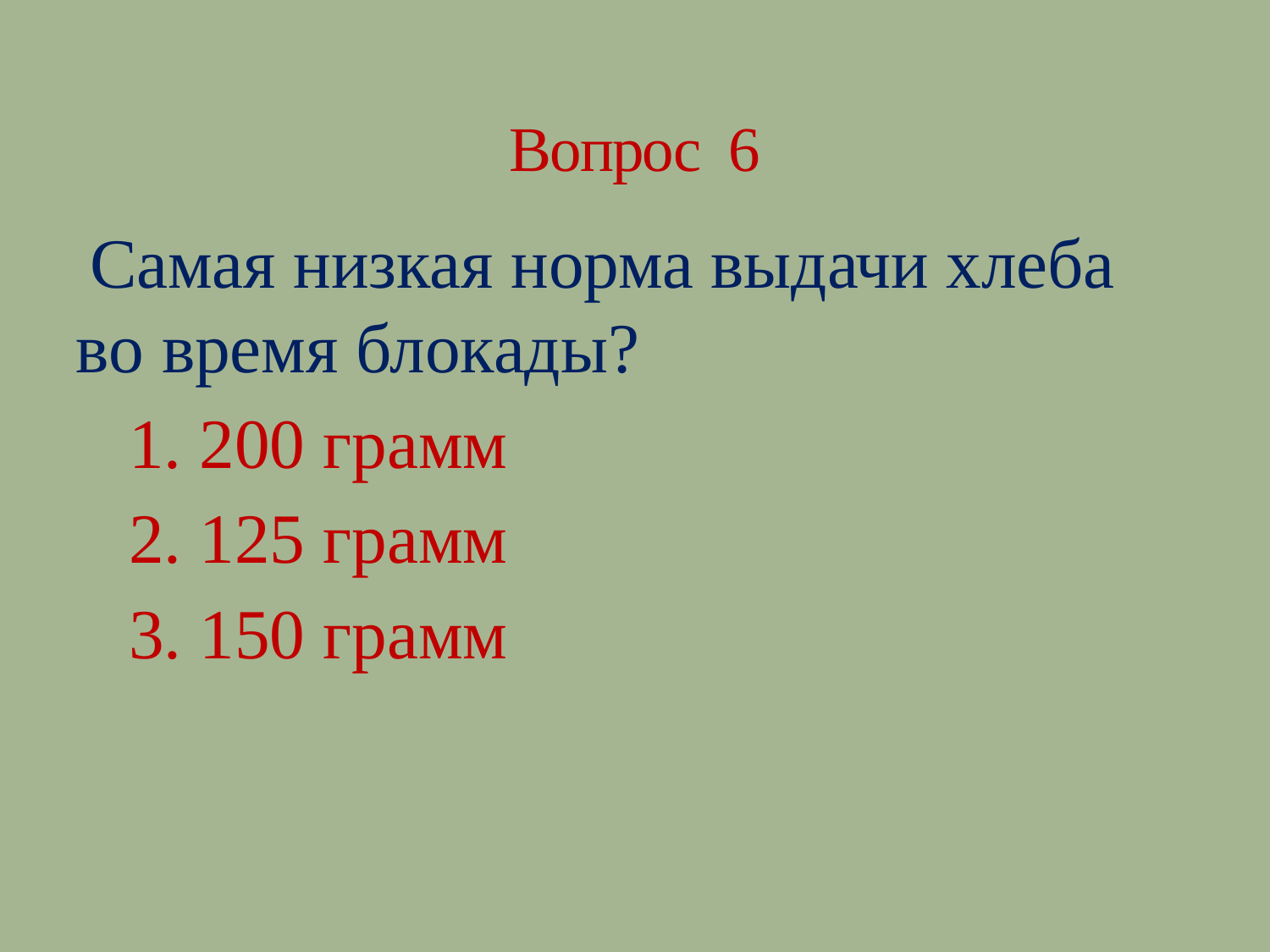

# Вопрос  6
 Самая низкая норма выдачи хлеба во время блокады?
   1. 200 грамм
   2. 125 грамм
   3. 150 грамм